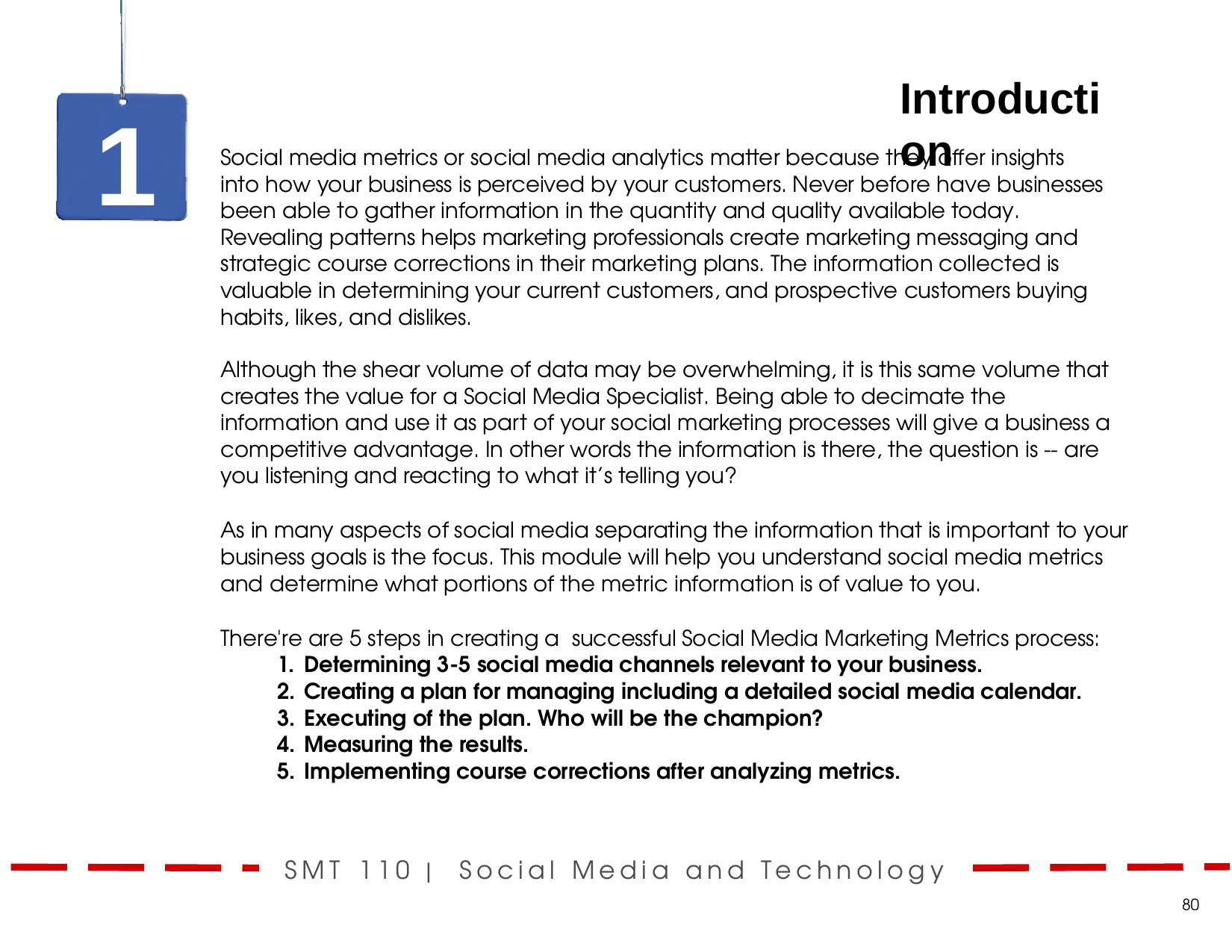

# Introduction
1
Social media metrics or social media analytics matter because they offer insights  into how your business is perceived by your customers. Never before have businesses been able to gather information in the quantity and quality available today.
Revealing patterns helps marketing professionals create marketing messaging and strategic course corrections in their marketing plans. The information collected is
valuable in determining your current customers, and prospective customers buying habits, likes, and dislikes.
Although the shear volume of data may be overwhelming, it is this same volume that creates the value for a Social Media Specialist. Being able to decimate the information and use it as part of your social marketing processes will give a business a competitive advantage. In other words the information is there, the question is -- are you listening and reacting to what it’s telling you?

As in many aspects of social media separating the information that is important to your business goals is the focus. This module will help you understand social media metrics and determine what portions of the metric information is of value to you.

There're are 5 steps in creating a  successful Social Media Marketing Metrics process:
Determining 3-5 social media channels relevant to your business.
Creating a plan for managing including a detailed social media calendar.
Executing of the plan. Who will be the champion?
Measuring the results.
Implementing course corrections after analyzing metrics.
SMT	110	|	Social	Media	and	Technology
80